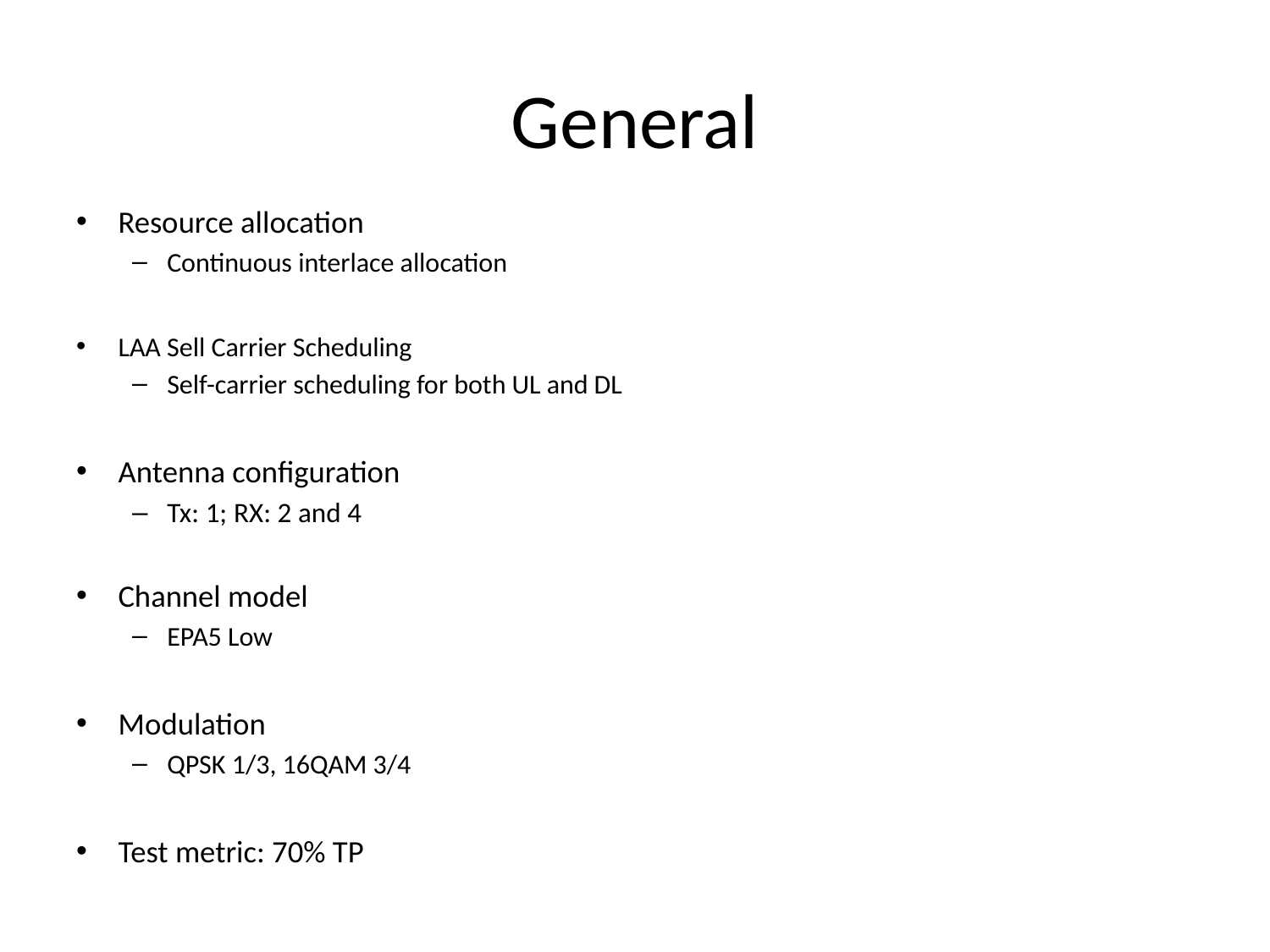

# General
Resource allocation
Continuous interlace allocation

LAA Sell Carrier Scheduling
Self-carrier scheduling for both UL and DL

Antenna configuration
Tx: 1; RX: 2 and 4

Channel model
EPA5 Low

Modulation
QPSK 1/3, 16QAM 3/4

Test metric: 70% TP